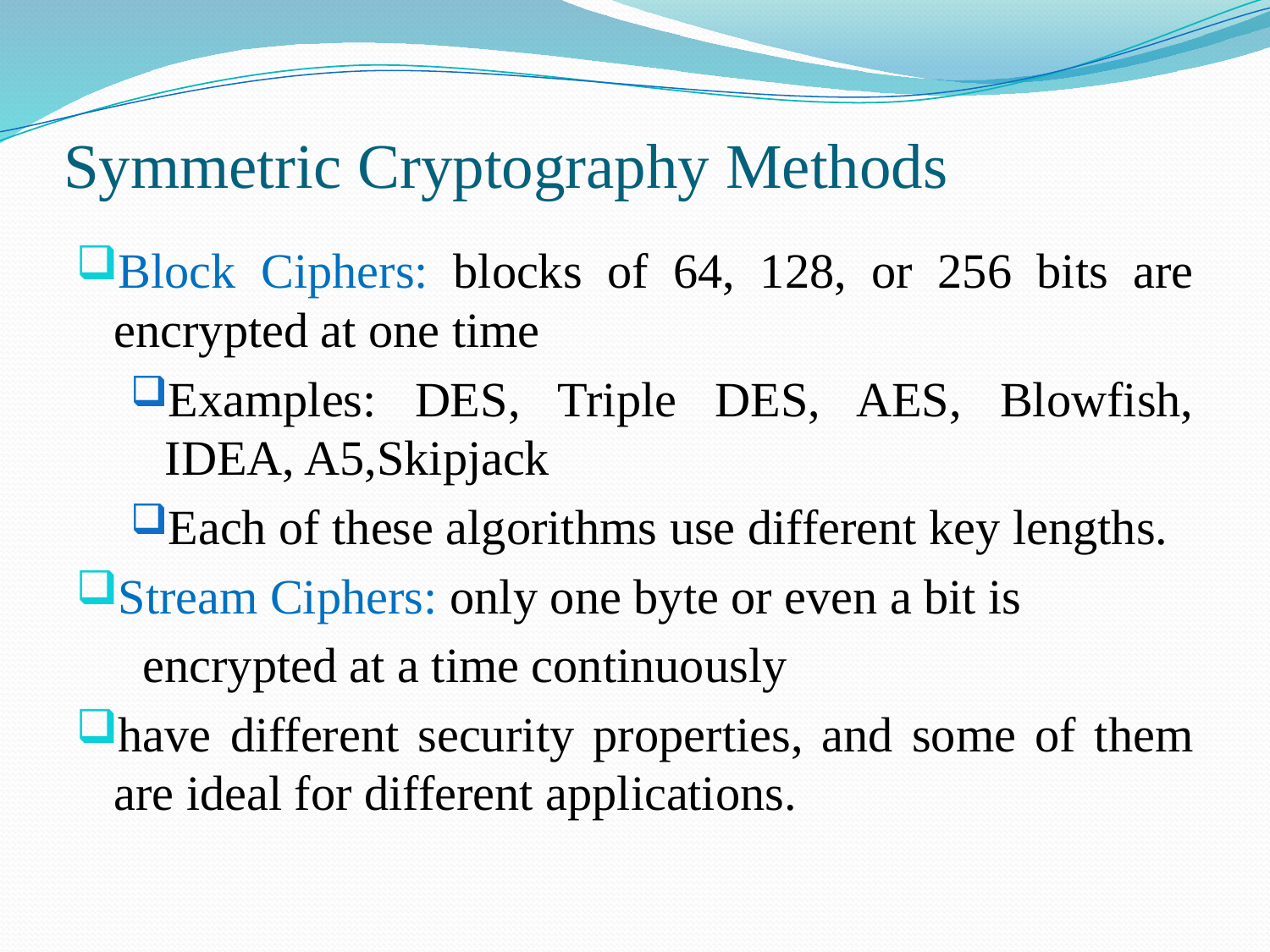

# Symmetric Cryptography Methods
Block Ciphers: blocks of 64, 128, or 256 bits are encrypted at one time
Examples: DES, Triple DES, AES, Blowfish, IDEA, A5,Skipjack
Each of these algorithms use different key lengths.
Stream Ciphers: only one byte or even a bit is
 encrypted at a time continuously
have different security properties, and some of them are ideal for different applications.